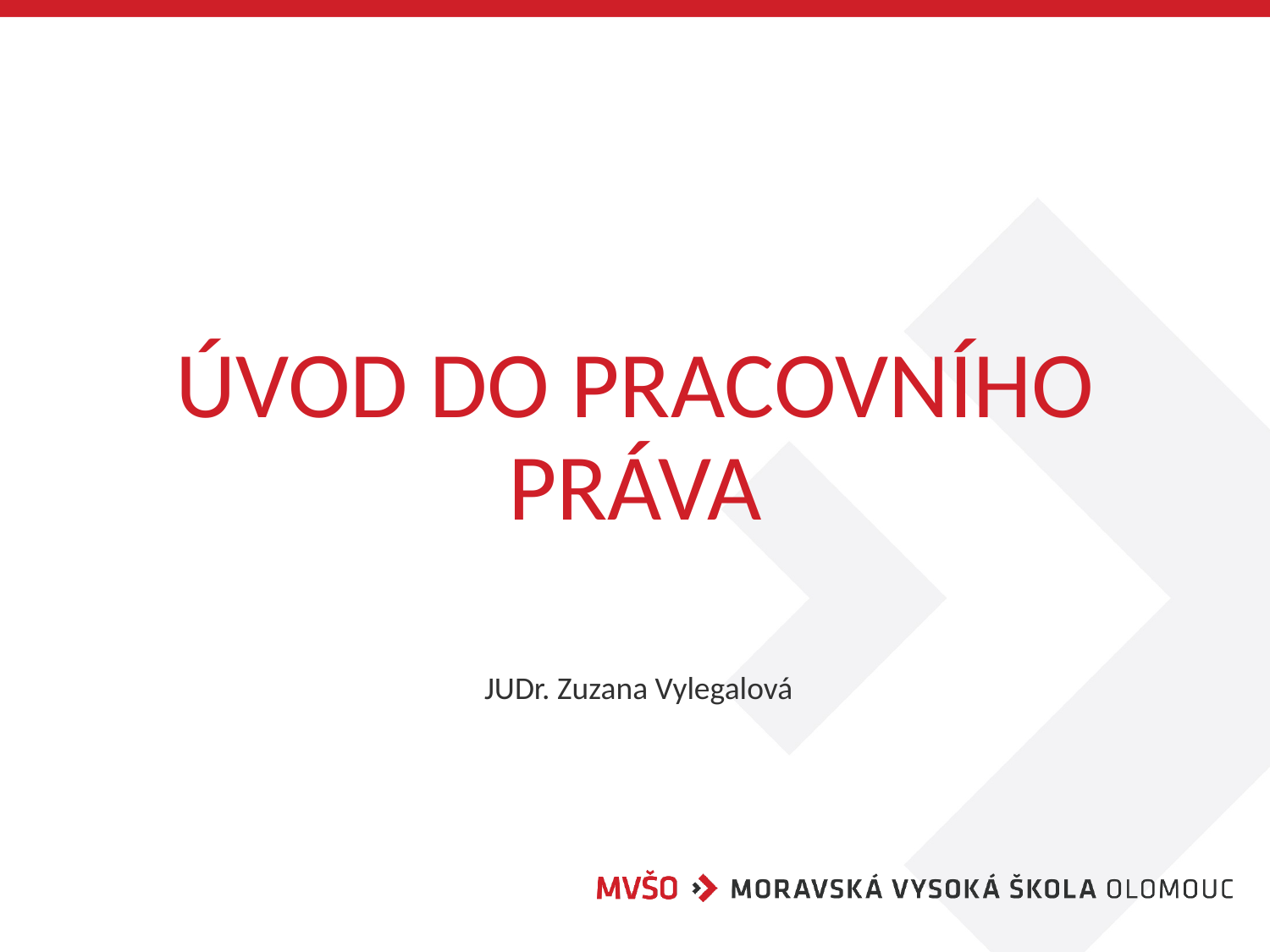

# ÚVOD DO PRACOVNÍHO PRÁVA
JUDr. Zuzana Vylegalová